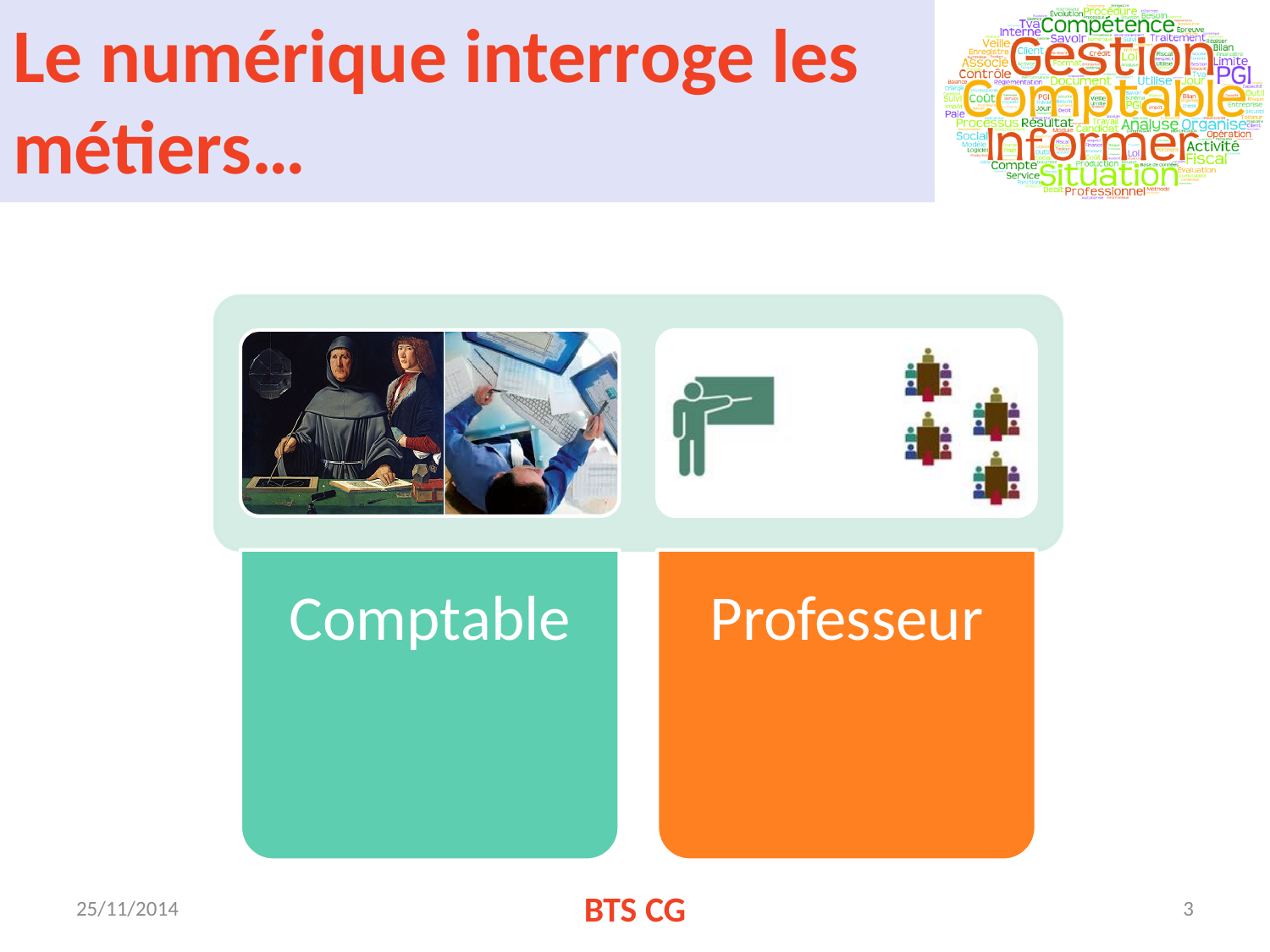

# Le numérique interroge les métiers…
Comptable
Professeur
25/11/2014
BTS CG
3